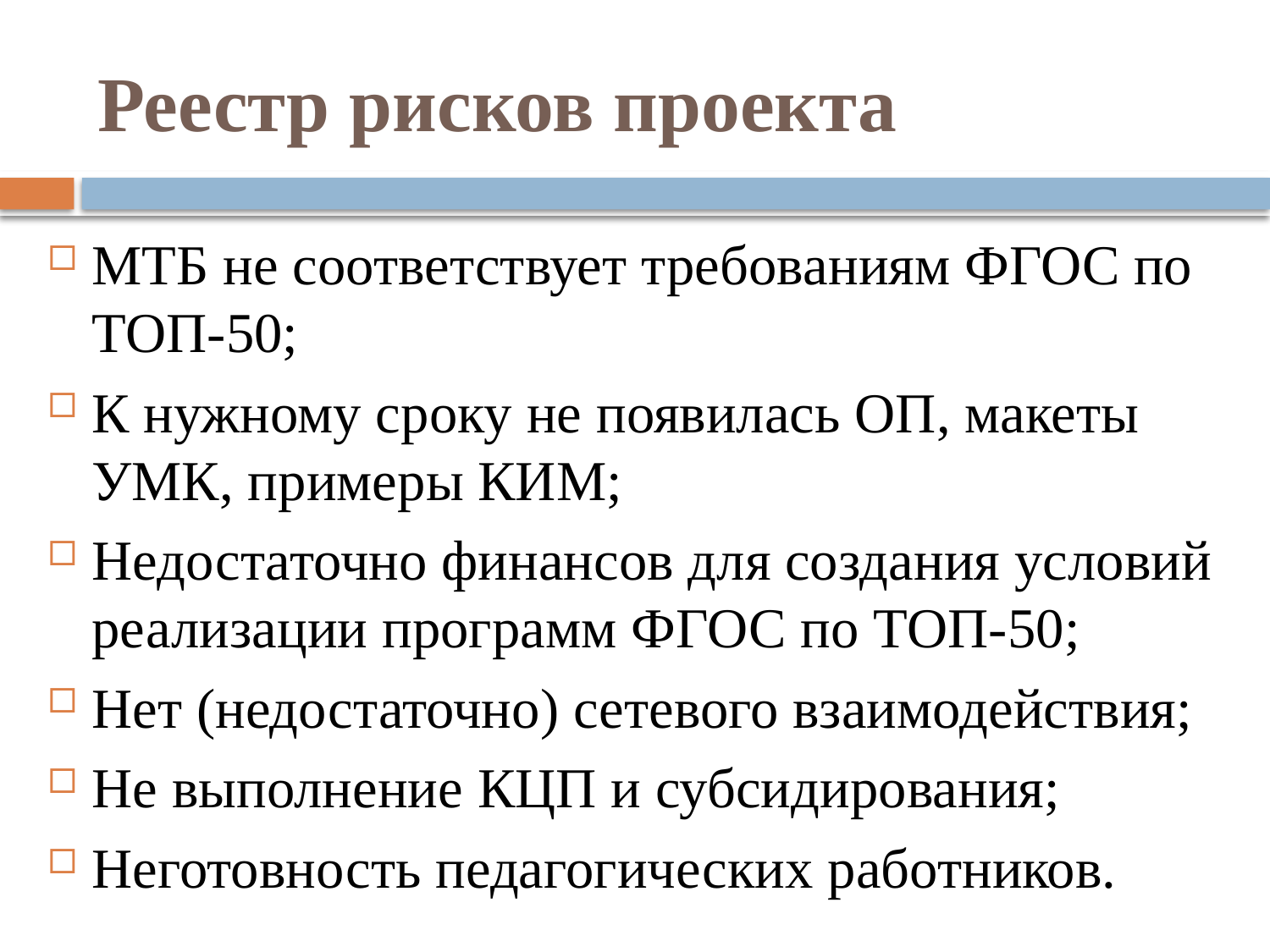

# Реестр рисков проекта
МТБ не соответствует требованиям ФГОС по ТОП-50;
К нужному сроку не появилась ОП, макеты УМК, примеры КИМ;
Недостаточно финансов для создания условий реализации программ ФГОС по ТОП-50;
Нет (недостаточно) сетевого взаимодействия;
Не выполнение КЦП и субсидирования;
Неготовность педагогических работников.